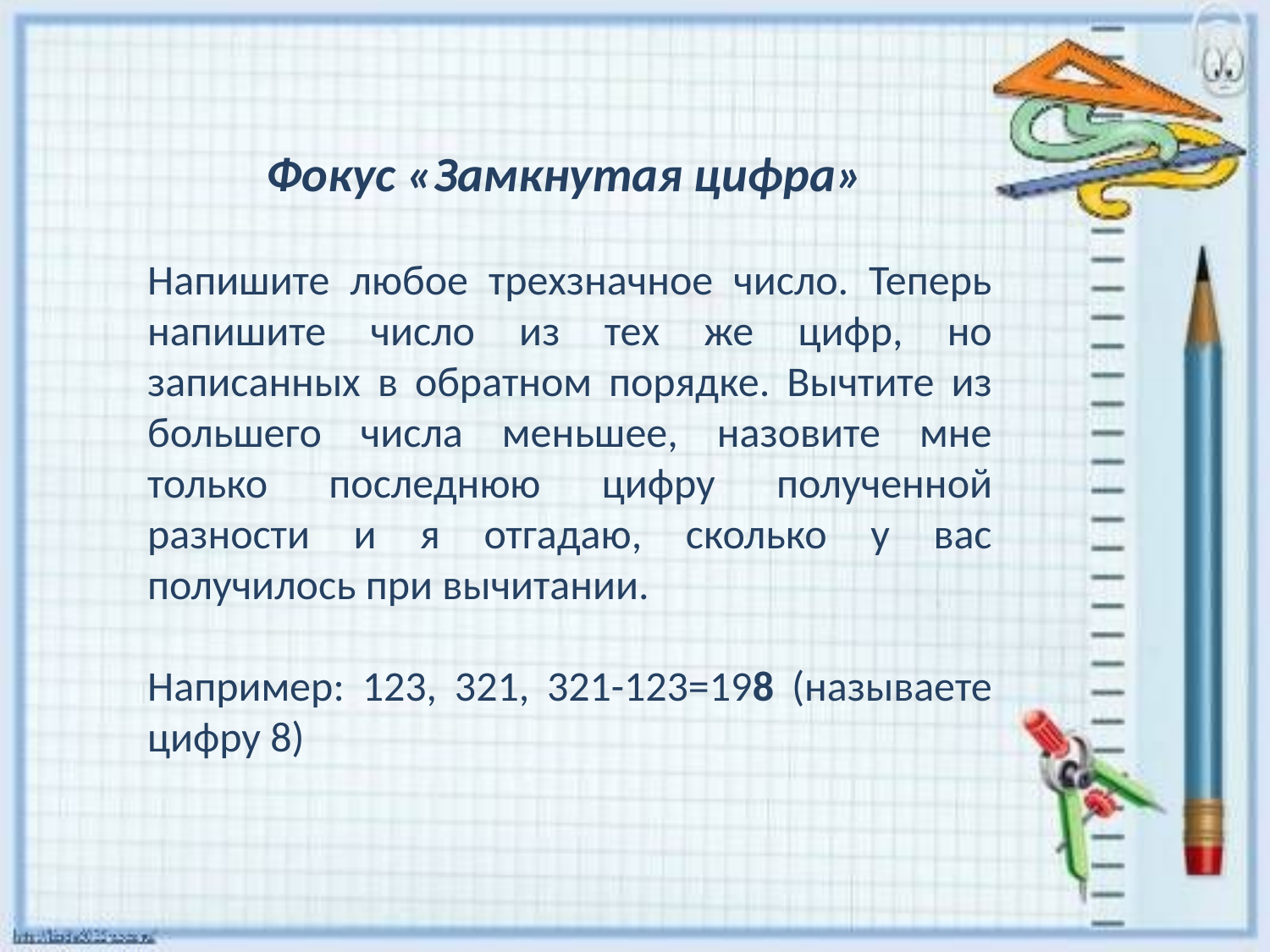

Фокус «Замкнутая цифра»

Напишите любое трехзначное число. Теперь напишите число из тех же цифр, но записанных в обратном порядке. Вычтите из большего числа меньшее, назовите мне только последнюю цифру полученной разности и я отгадаю, сколько у вас получилось при вычитании.

Например: 123, 321, 321-123=198 (называете цифру 8)